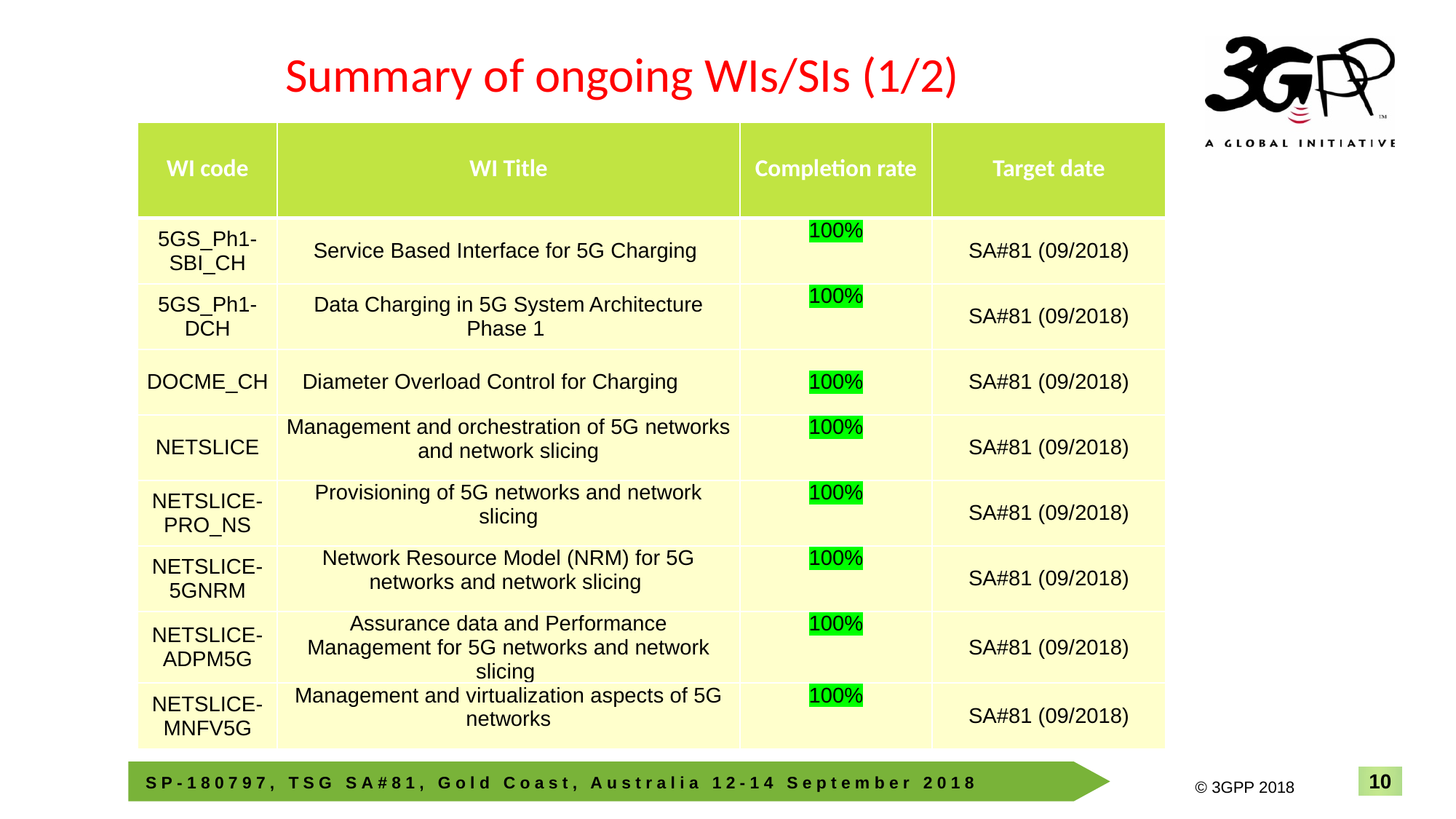

# Summary of ongoing WIs/SIs (1/2)
| WI code | WI Title | Completion rate | Target date |
| --- | --- | --- | --- |
| 5GS\_Ph1-SBI\_CH | Service Based Interface for 5G Charging | 100% | SA#81 (09/2018) |
| 5GS\_Ph1-DCH | Data Charging in 5G System Architecture Phase 1 | 100% | SA#81 (09/2018) |
| DOCME\_CH | Diameter Overload Control for Charging | 100% | SA#81 (09/2018) |
| NETSLICE | Management and orchestration of 5G networks and network slicing | 100% | SA#81 (09/2018) |
| NETSLICE-PRO\_NS | Provisioning of 5G networks and network slicing | 100% | SA#81 (09/2018) |
| NETSLICE-5GNRM | Network Resource Model (NRM) for 5G networks and network slicing | 100% | SA#81 (09/2018) |
| NETSLICE-ADPM5G | Assurance data and Performance Management for 5G networks and network slicing | 100% | SA#81 (09/2018) |
| NETSLICE-MNFV5G | Management and virtualization aspects of 5G networks | 100% | SA#81 (09/2018) |